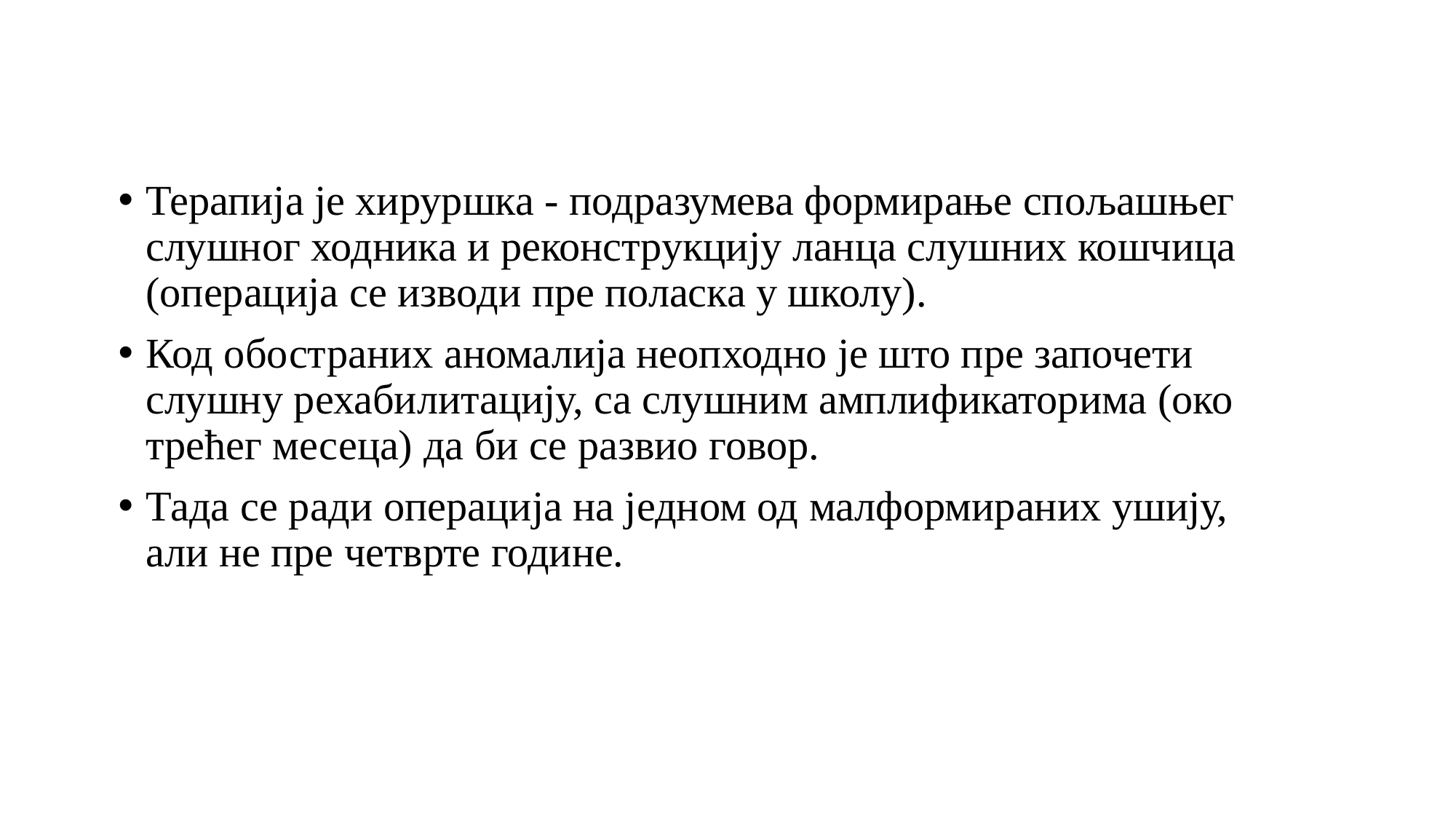

Терапија је хируршка - подразумева формирање спољашњег слушног ходника и реконструкцију ланца слушних кошчица (операција се изводи пре поласка у школу).
Код обостраних аномалија неопходно је што пре започети слушну рехабилитацију, са слушним амплификаторима (око трећег месеца) да би се развио говор.
Тада се ради операција на једном од малформираних ушију, али не пре четврте године.